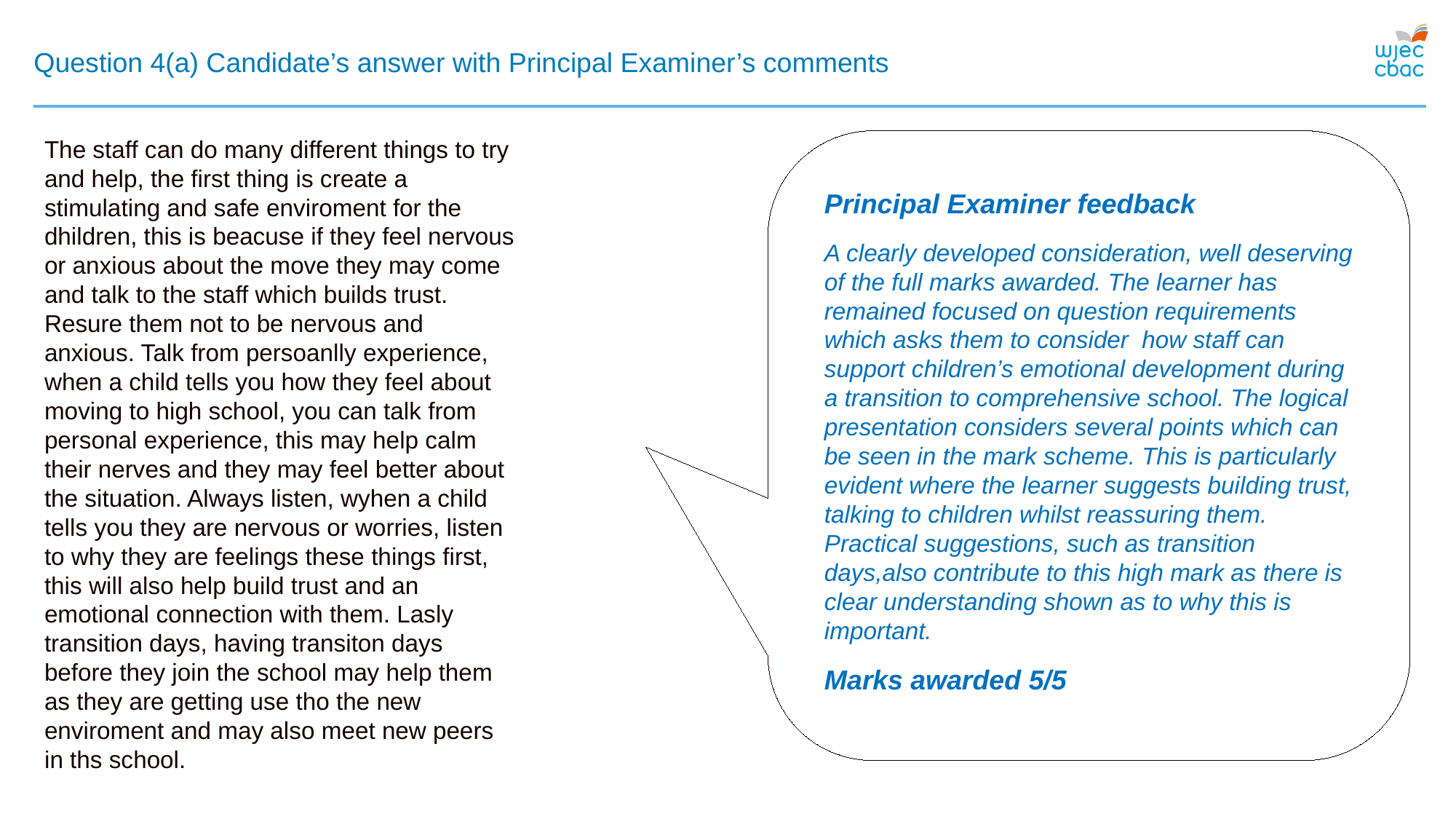

# Question 4(a) Candidate’s answer with Principal Examiner’s comments
The staff can do many different things to try and help, the first thing is create a stimulating and safe enviroment for the dhildren, this is beacuse if they feel nervous or anxious about the move they may come and talk to the staff which builds trust. Resure them not to be nervous and anxious. Talk from persoanlly experience, when a child tells you how they feel about moving to high school, you can talk from personal experience, this may help calm their nerves and they may feel better about the situation. Always listen, wyhen a child tells you they are nervous or worries, listen to why they are feelings these things first, this will also help build trust and an emotional connection with them. Lasly transition days, having transiton days before they join the school may help them as they are getting use tho the new enviroment and may also meet new peers in ths school.

Principal Examiner feedback
A clearly developed consideration, well deserving of the full marks awarded. The learner has remained focused on question requirements which asks them to consider  how staff can support children’s emotional development during a transition to comprehensive school. The logical presentation considers several points which can be seen in the mark scheme. This is particularly evident where the learner suggests building trust, talking to children whilst reassuring them. Practical suggestions, such as transition days,also contribute to this high mark as there is clear understanding shown as to why this is important.
Marks awarded 5/5